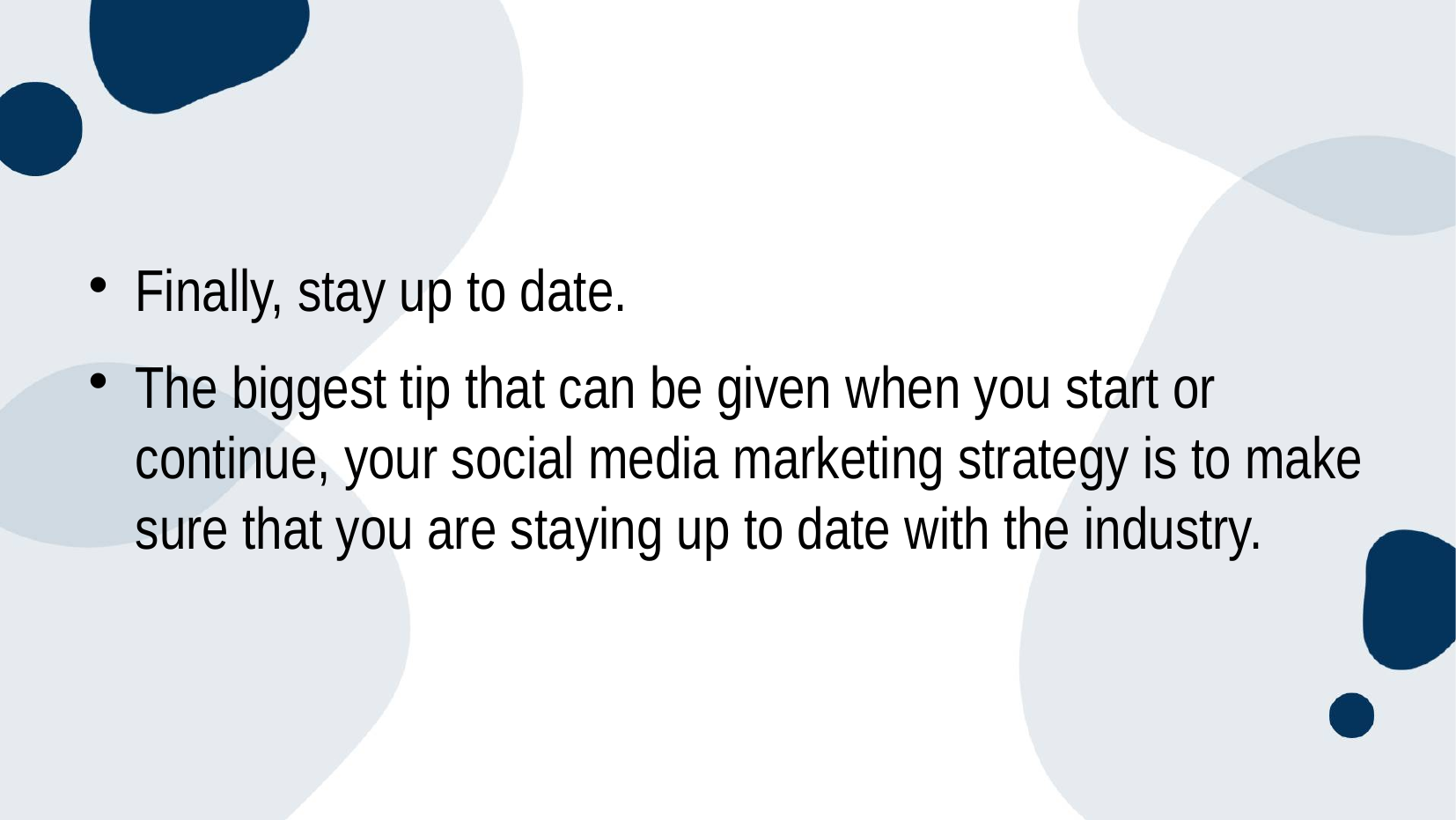

Finally, stay up to date.
The biggest tip that can be given when you start or continue, your social media marketing strategy is to make sure that you are staying up to date with the industry.